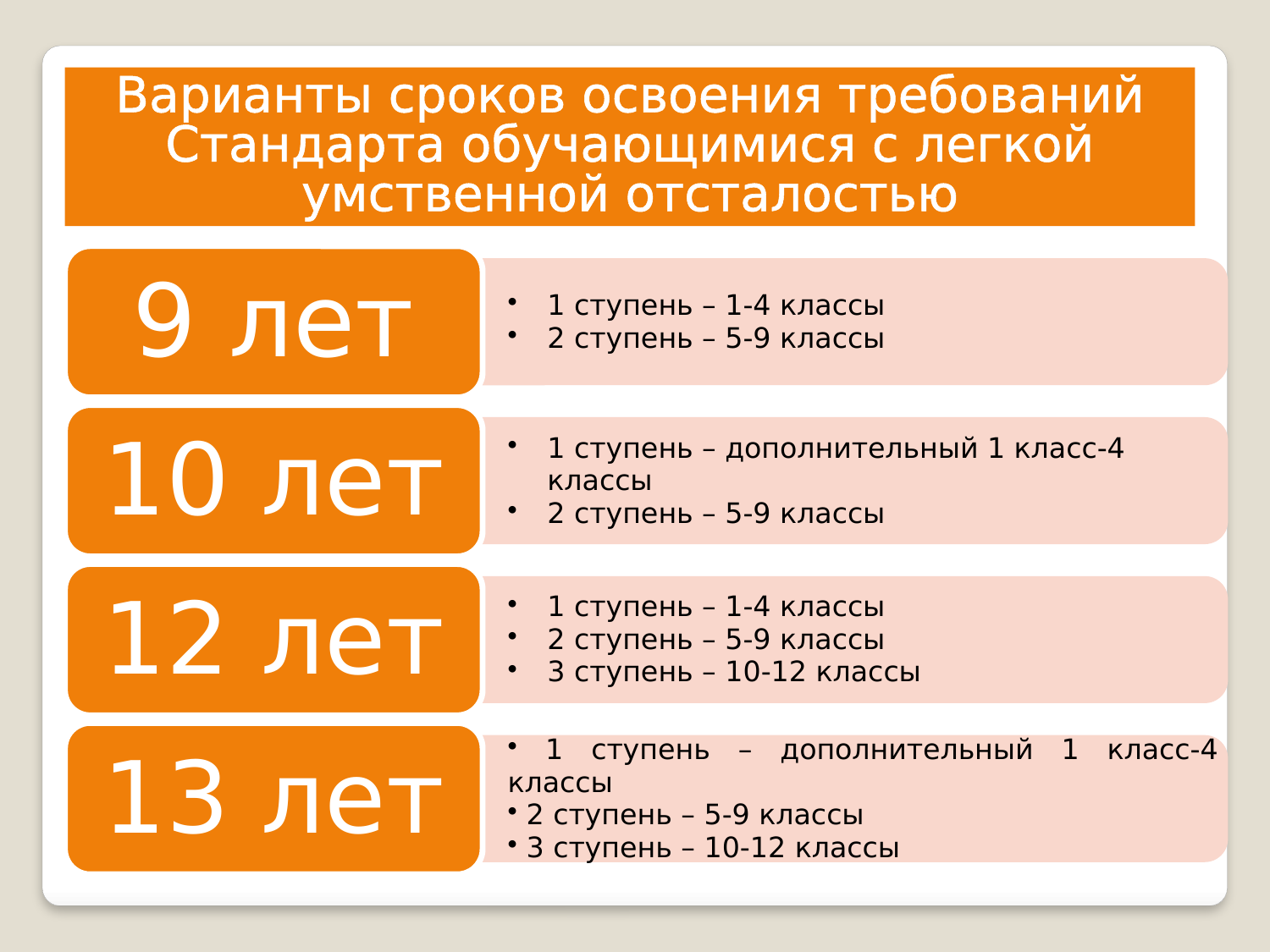

Варианты сроков освоения требований Стандарта обучающимися с легкой умственной отсталостью
9 лет
1 ступень – 1-4 классы
2 ступень – 5-9 классы
10 лет
1 ступень – дополнительный 1 класс-4 классы
2 ступень – 5-9 классы
12 лет
1 ступень – 1-4 классы
3 ступень – 10-12 классы
13 лет
2 ступень – 5-9 классы
 1 ступень – дополнительный 1 класс-4 классы
 2 ступень – 5-9 классы
 3 ступень – 10-12 классы